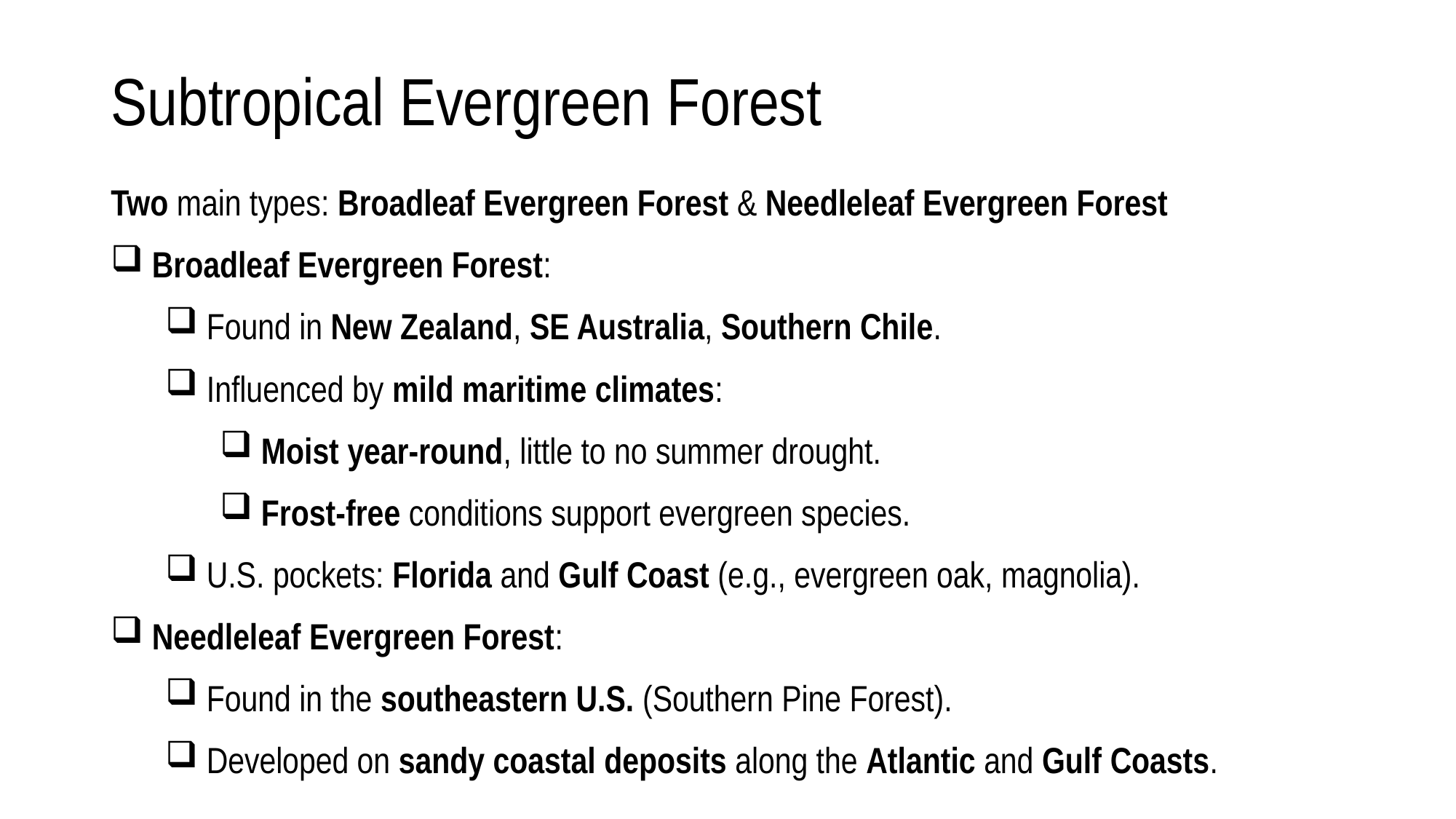

# Subtropical Evergreen Forest
Two main types: Broadleaf Evergreen Forest & Needleleaf Evergreen Forest
 Broadleaf Evergreen Forest:
 Found in New Zealand, SE Australia, Southern Chile.
 Influenced by mild maritime climates:
 Moist year-round, little to no summer drought.
 Frost-free conditions support evergreen species.
 U.S. pockets: Florida and Gulf Coast (e.g., evergreen oak, magnolia).
 Needleleaf Evergreen Forest:
 Found in the southeastern U.S. (Southern Pine Forest).
 Developed on sandy coastal deposits along the Atlantic and Gulf Coasts.